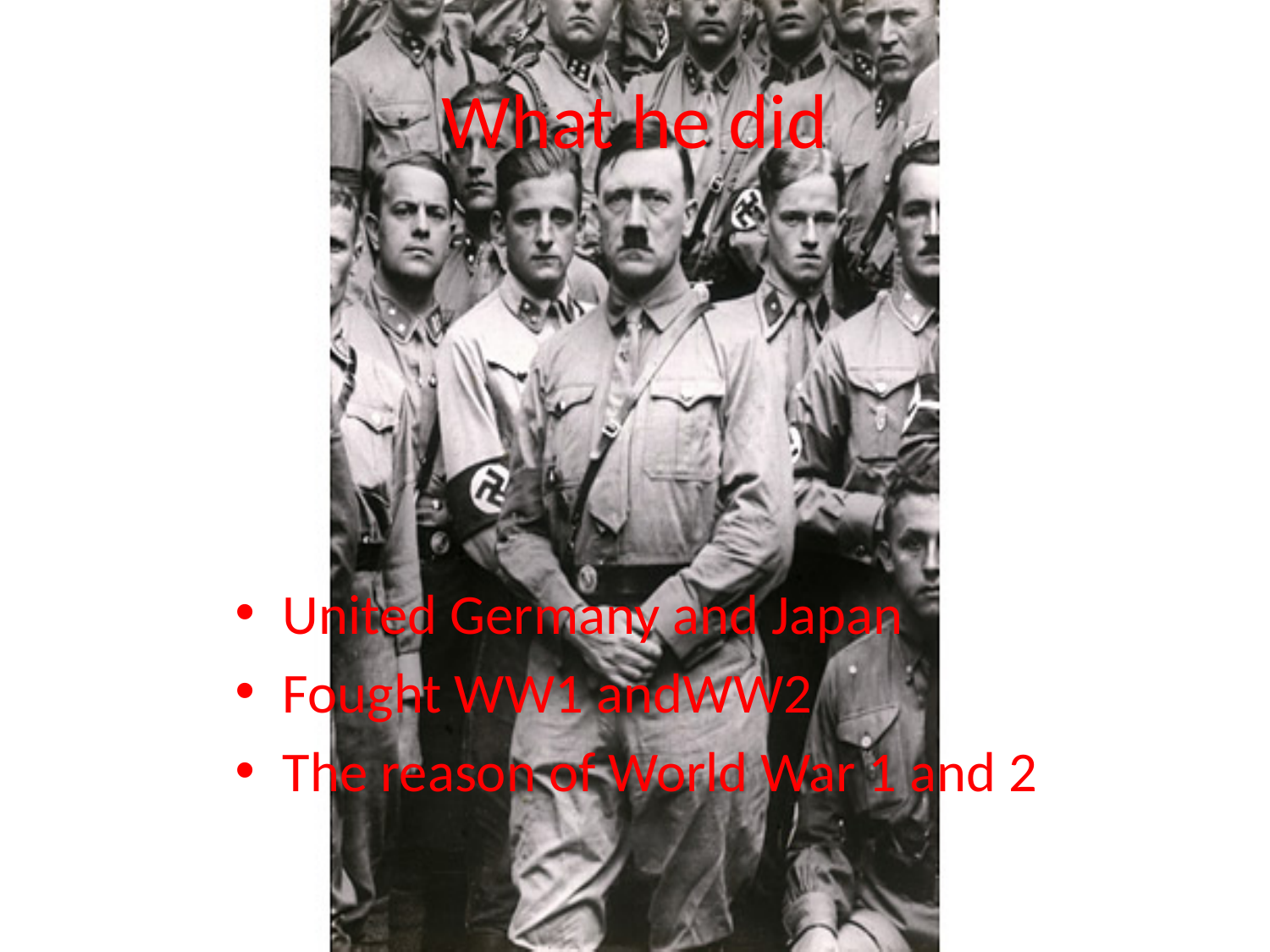

# What he did
United Germany and Japan
Fought WW1 andWW2
The reason of World War 1 and 2